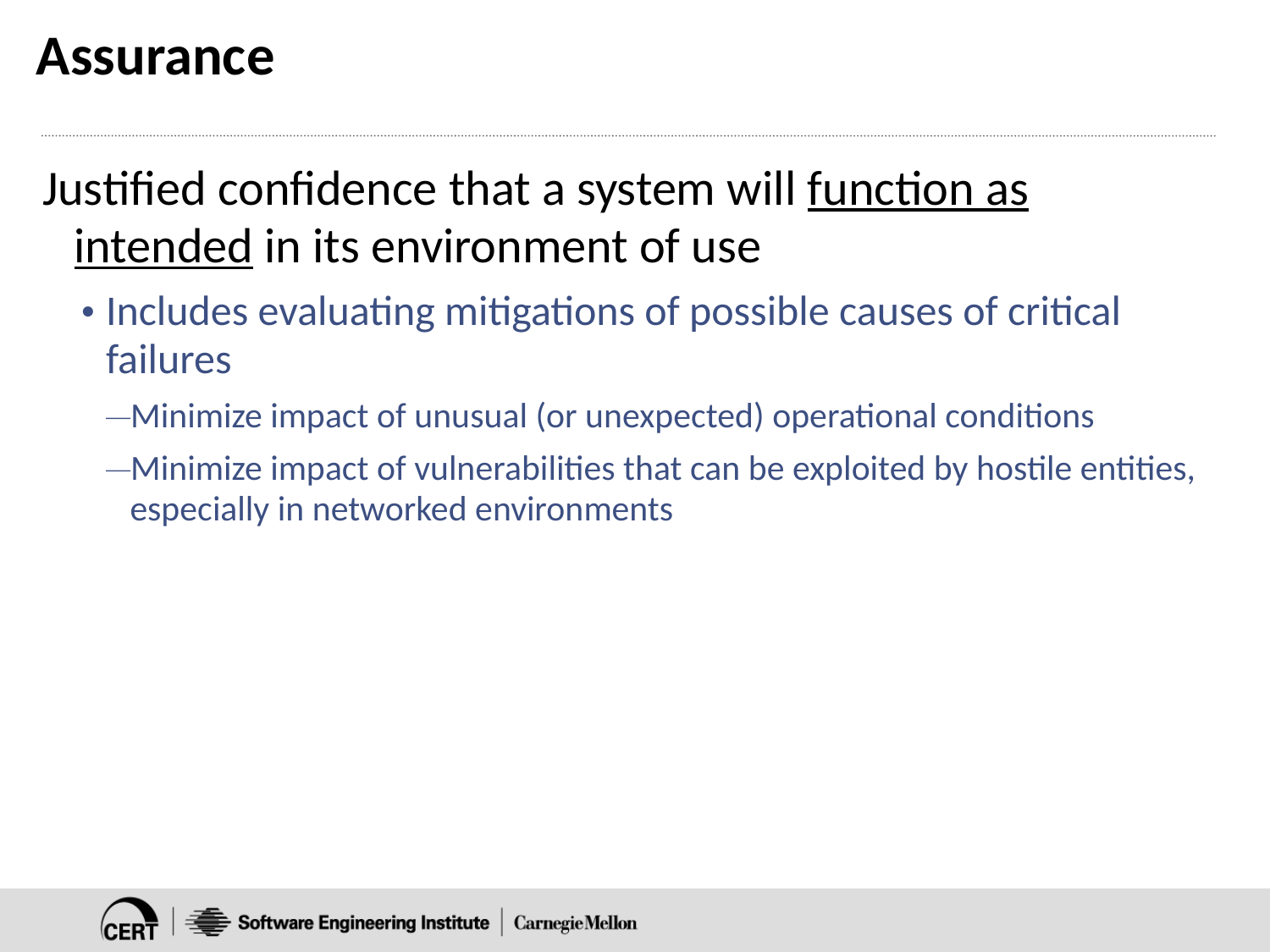

# Assurance
Justified confidence that a system will function as intended in its environment of use
Includes evaluating mitigations of possible causes of critical failures
Minimize impact of unusual (or unexpected) operational conditions
Minimize impact of vulnerabilities that can be exploited by hostile entities, especially in networked environments